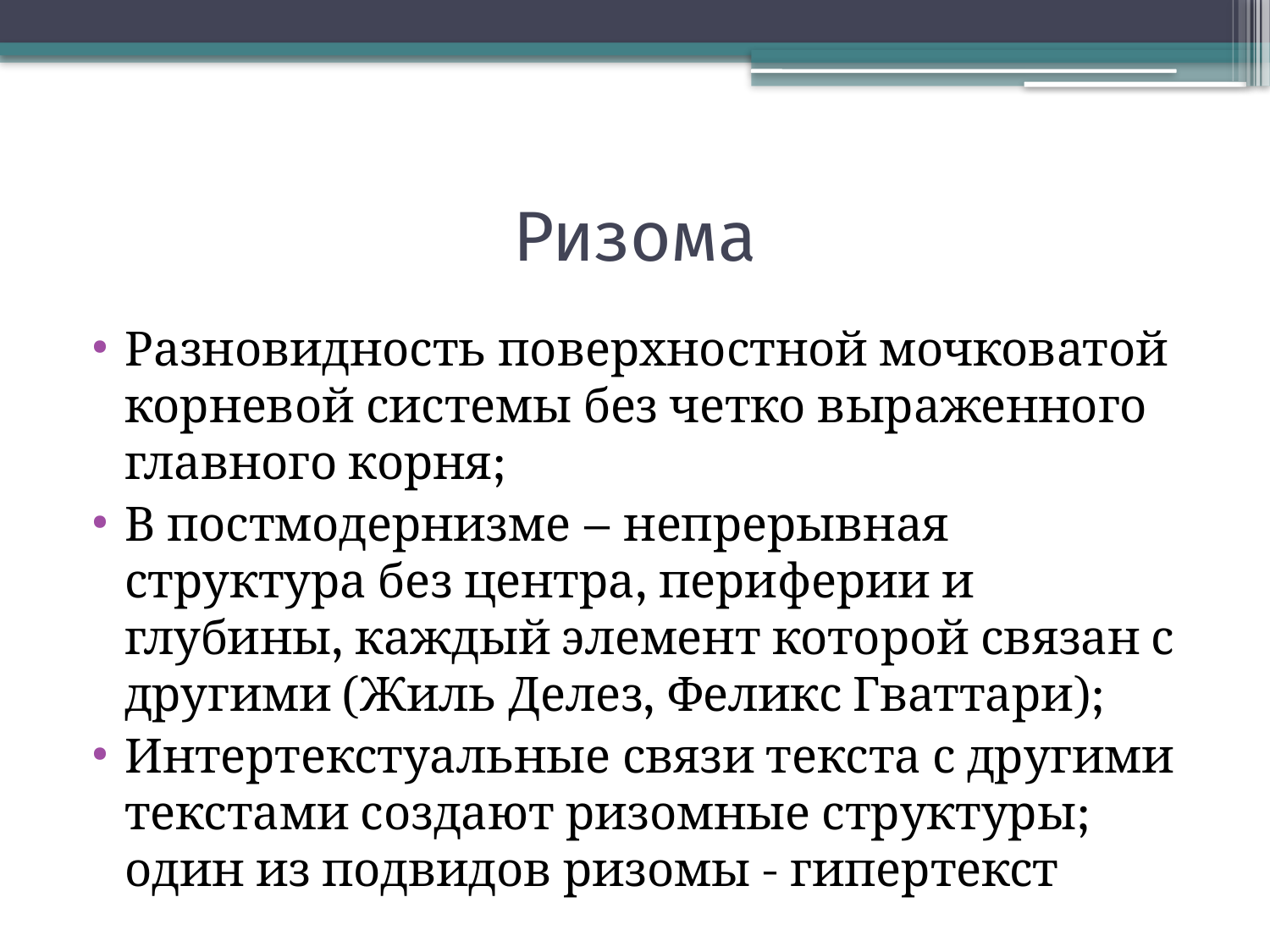

# Ризома
Разновидность поверхностной мочковатой корневой системы без четко выраженного главного корня;
В постмодернизме – непрерывная структура без центра, периферии и глубины, каждый элемент которой связан с другими (Жиль Делез, Феликс Гваттари);
Интертекстуальные связи текста с другими текстами создают ризомные структуры; один из подвидов ризомы - гипертекст